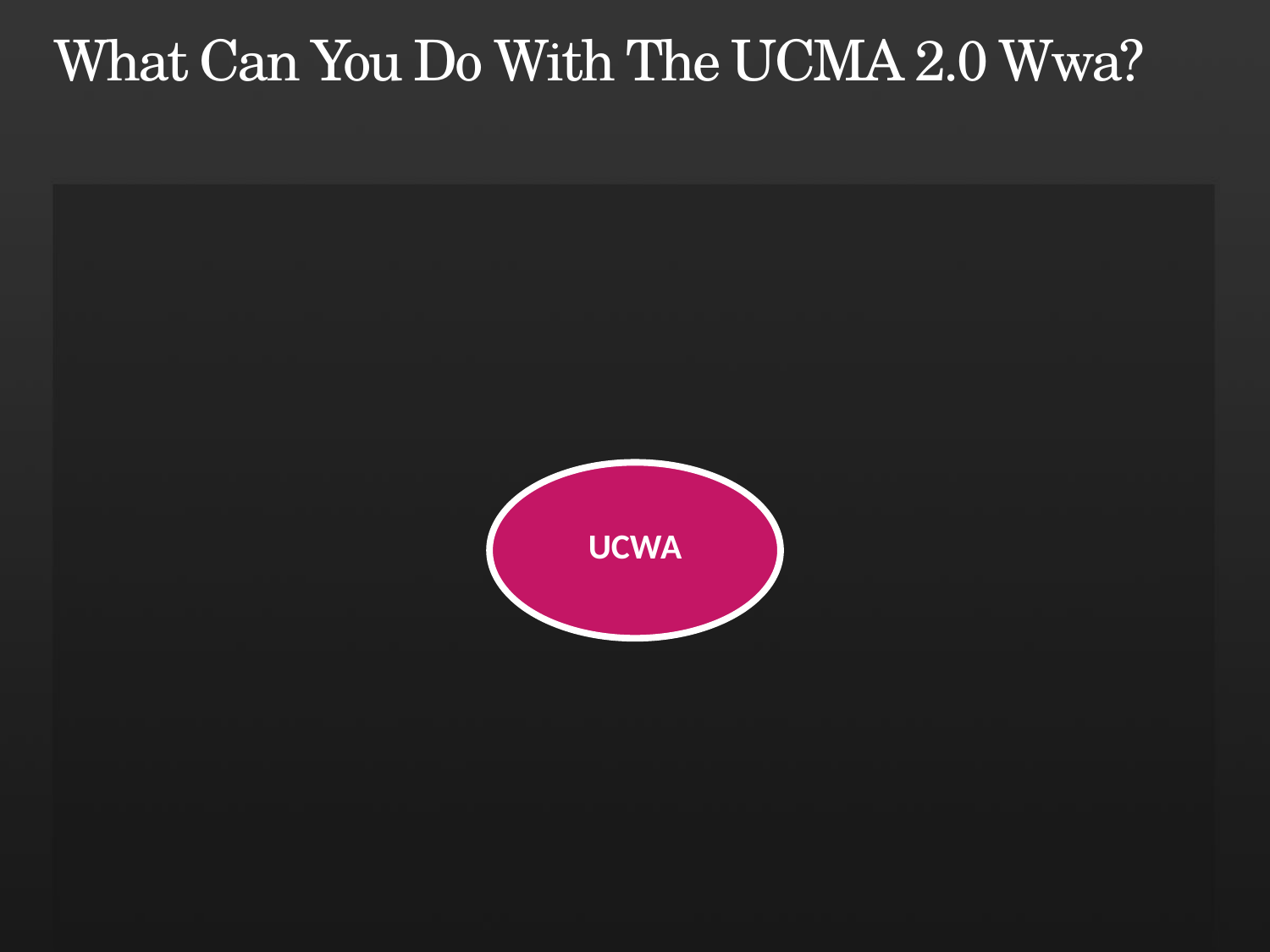

# What Can You Do With The UCMA 2.0 Wwa?
UCWA